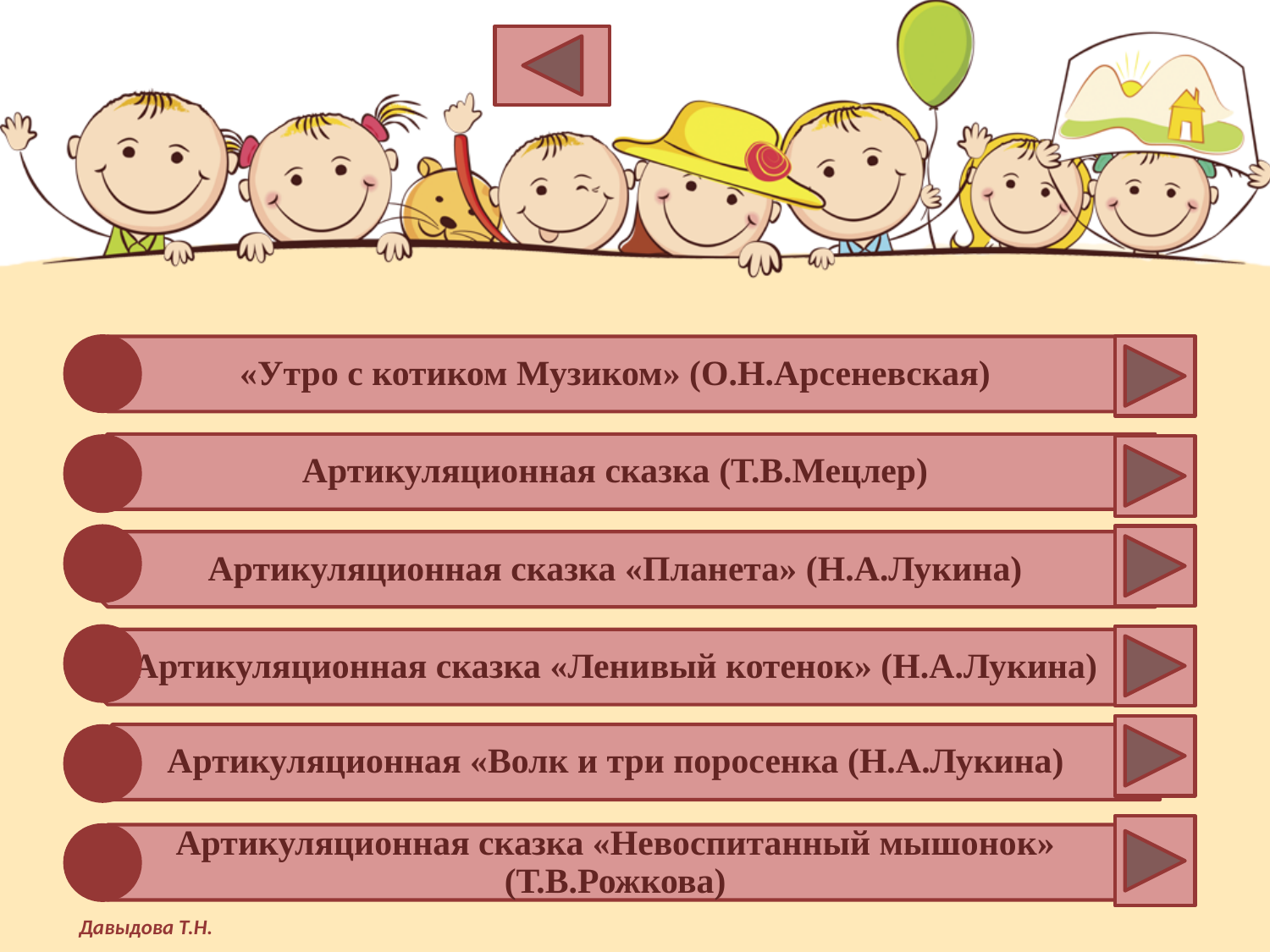

«Утро с котиком Музиком» (О.Н.Арсеневская)
Артикуляционная сказка (Т.В.Мецлер)
Артикуляционная сказка «Планета» (Н.А.Лукина)
Артикуляционная сказка «Ленивый котенок» (Н.А.Лукина)
Артикуляционная «Волк и три поросенка (Н.А.Лукина)
Артикуляционная сказка «Невоспитанный мышонок» (Т.В.Рожкова)

Давыдова Т.Н.